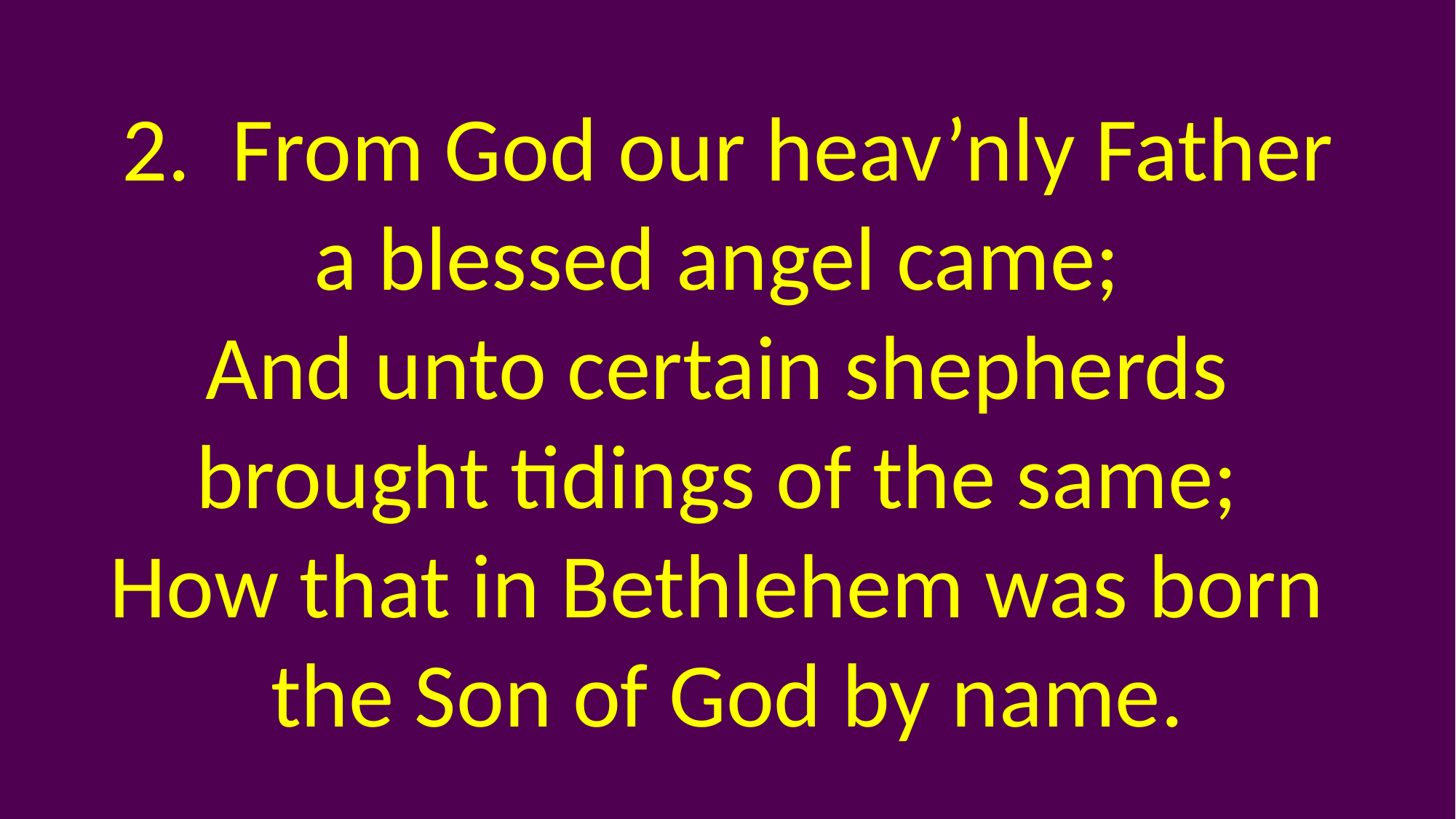

From God our heav’nly Father
a blessed angel came;
And unto certain shepherds
brought tidings of the same;
How that in Bethlehem was born
the Son of God by name.